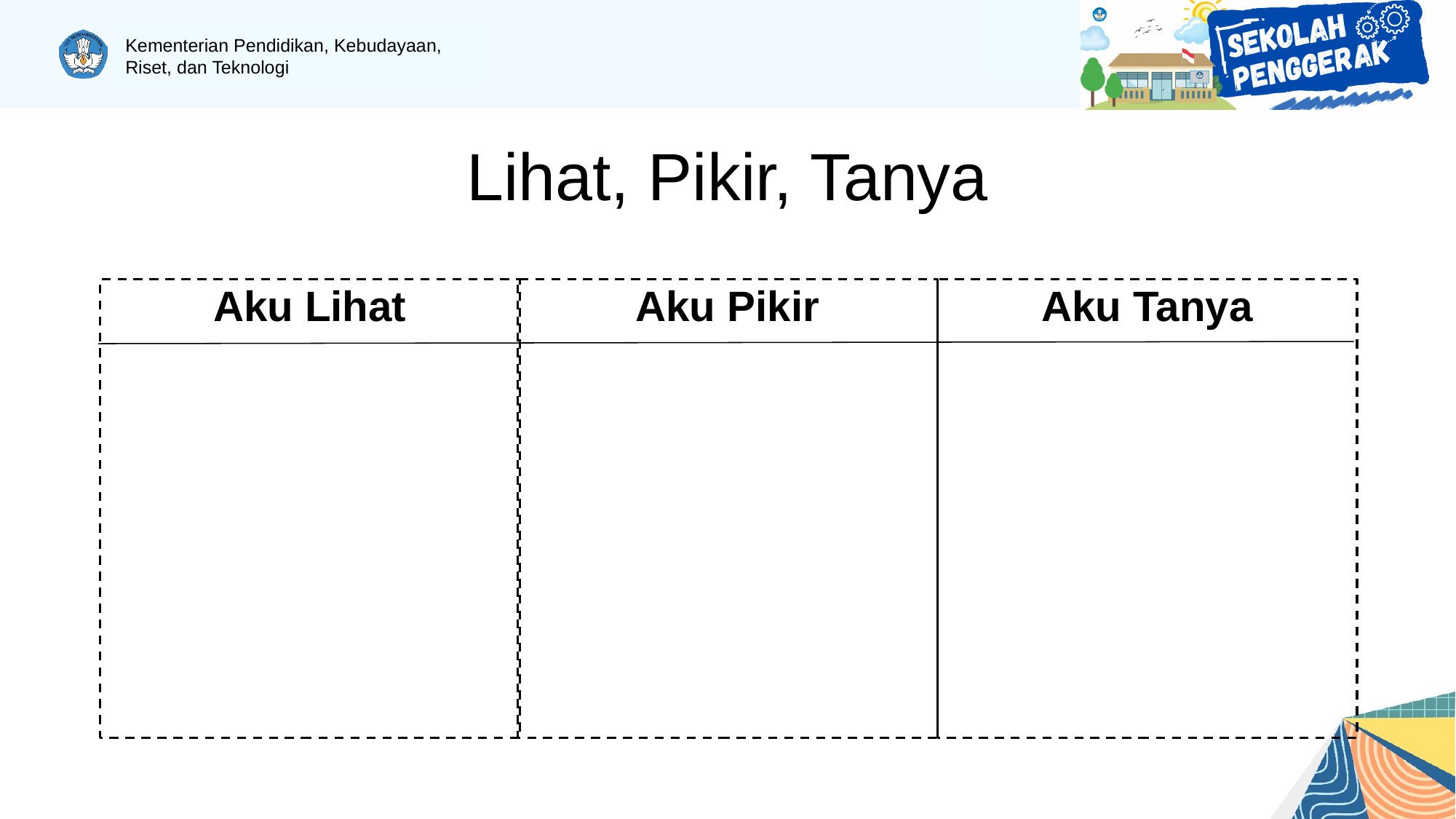

# Lihat, Pikir, Tanya
Aku Lihat
Aku Pikir
Aku Tanya